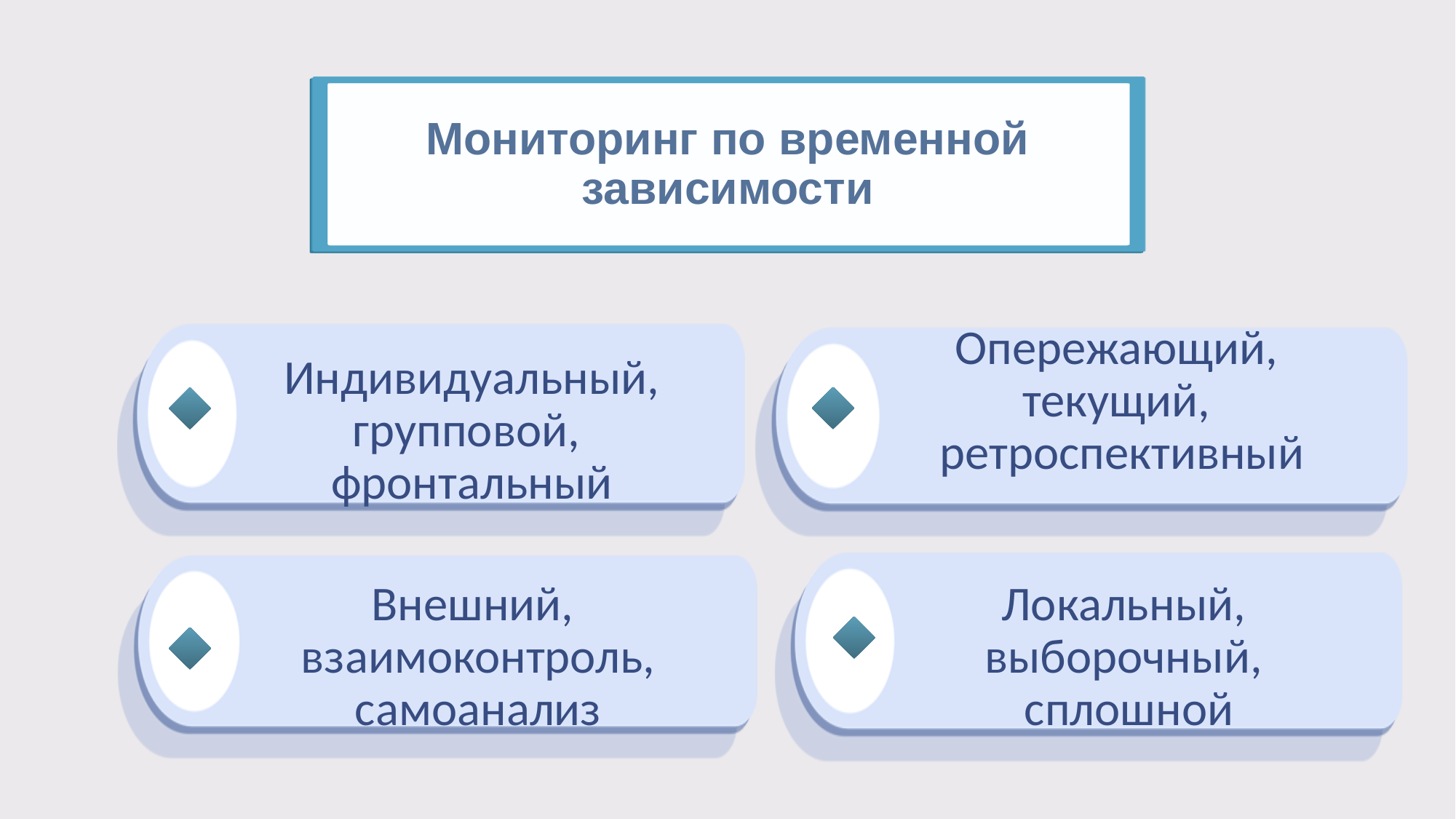

# Мониторинг по временной зависимости
Индивидуальный, групповой,
фронтальный
Опережающий,
текущий,
ретроспективный

Локальный,
выборочный,
сплошной
Внешний,
взаимоконтроль, самоанализ